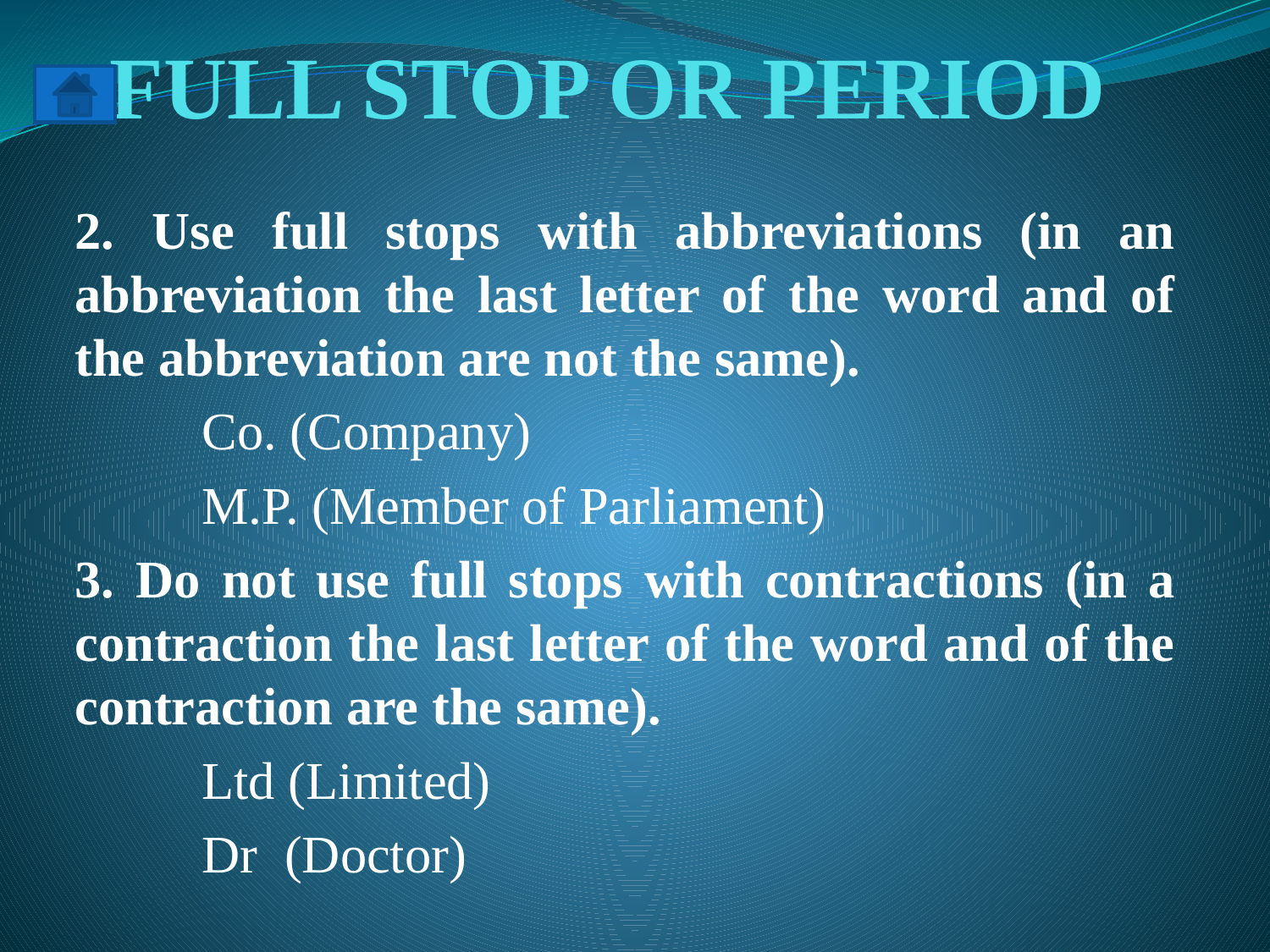

# FULL STOP OR PERIOD

2. Use full stops with abbreviations (in an abbreviation the last letter of the word and of the abbreviation are not the same).
	Co. (Company)
	M.P. (Member of Parliament)
3. Do not use full stops with contractions (in a contraction the last letter of the word and of the contraction are the same).
	Ltd (Limited)
	Dr  (Doctor)